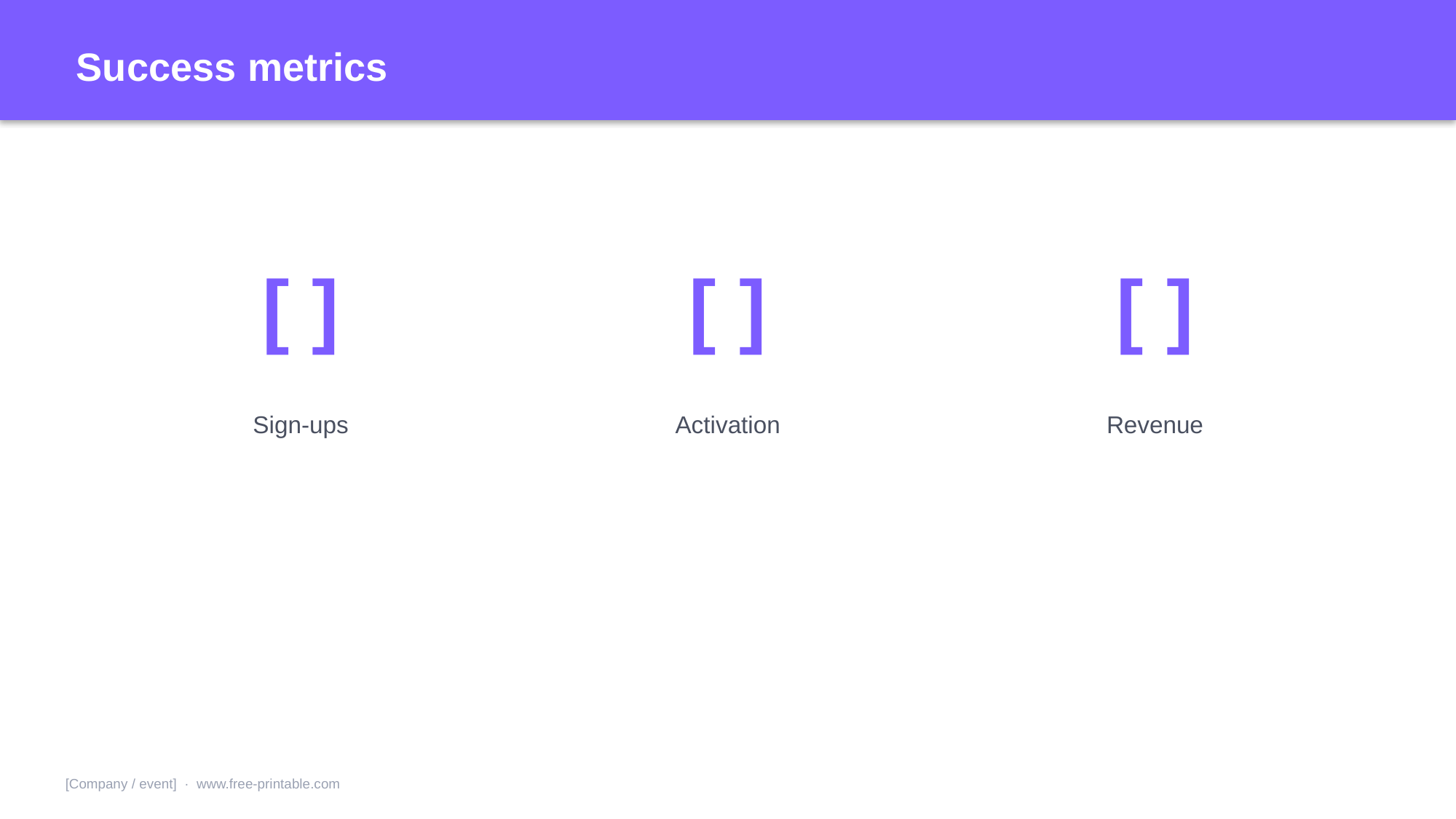

Success metrics
[ ]
[ ]
[ ]
Sign-ups
Activation
Revenue
[Company / event]  ·  www.free-printable.com